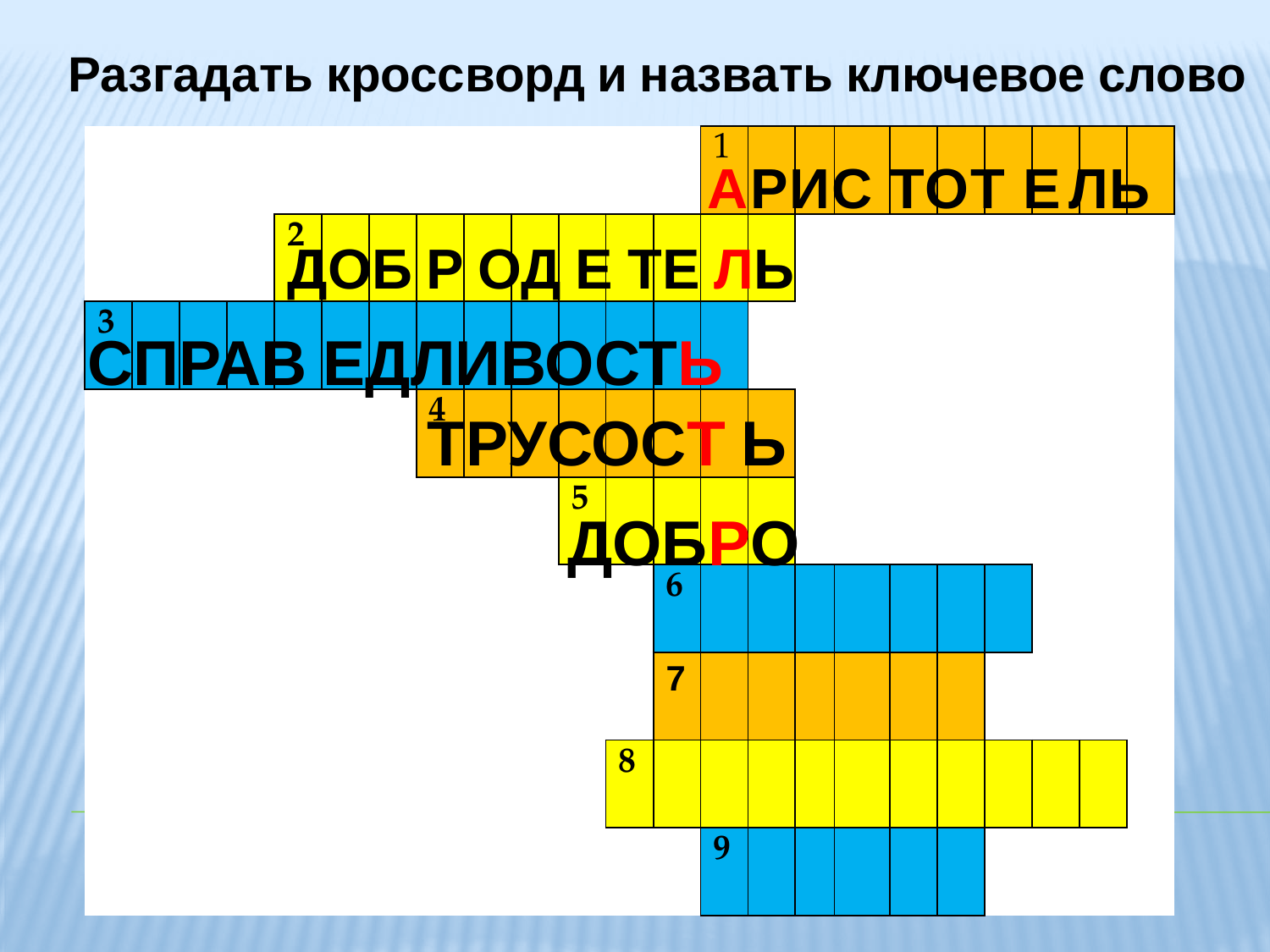

Разгадать кроссворд и назвать ключевое слово
|  |  |  |  |  |  |  |  |  |  |  |  |  | 1 |  |  |  |  |  |  |  |  |  |
| --- | --- | --- | --- | --- | --- | --- | --- | --- | --- | --- | --- | --- | --- | --- | --- | --- | --- | --- | --- | --- | --- | --- |
|  |  |  |  | 2 |  |  |  |  |  |  |  |  |  |  |  |  |  |  |  |  |  |  |
| 3 |  |  |  |  |  |  |  |  |  |  |  |  |  |  |  |  |  |  |  |  |  |  |
|  |  |  |  |  |  |  | 4 |  |  |  |  |  |  |  |  |  |  |  |  |  |  |  |
|  |  |  |  |  |  |  |  |  |  | 5 |  |  |  |  |  |  |  |  |  |  |  |  |
|  |  |  |  |  |  |  |  |  |  |  |  | 6 |  |  |  |  |  |  |  |  |  |  |
|  |  |  |  |  |  |  |  |  |  |  |  | 7 |  |  |  |  |  |  |  |  |  |  |
|  |  |  |  |  |  |  |  |  |  |  | 8 |  |  |  |  |  |  |  |  |  |  |  |
|  |  |  |  |  |  |  |  |  |  |  |  |  | 9 |  |  |  |  |  |  |  |  |  |
АРИС ТОТ Е ЛЬ
ДОБ Р ОД Е ТЕ ЛЬ
СПРАВ ЕДЛИВОСТЬ
ТРУСОСТ Ь
ДОБРО